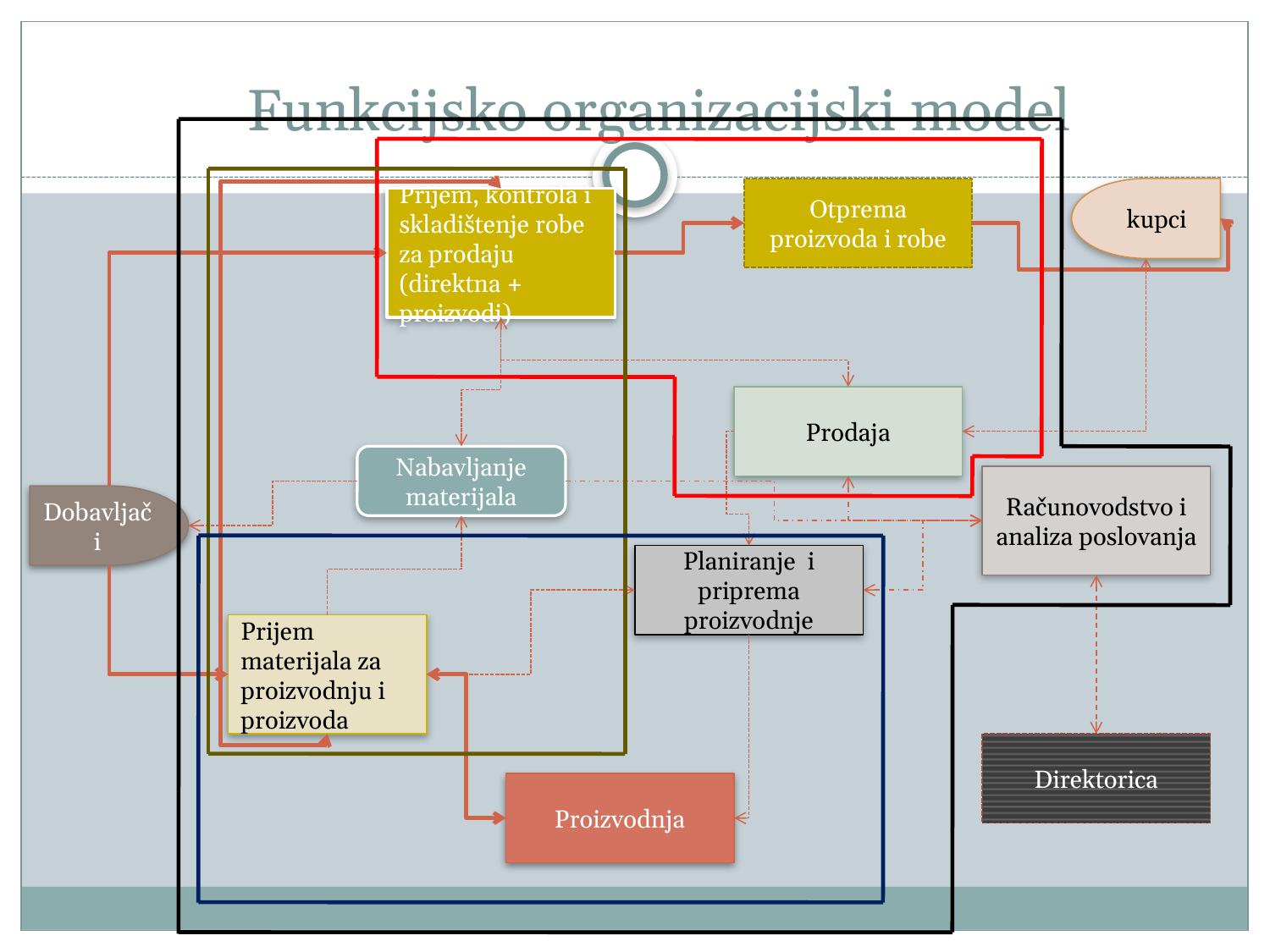

# Funkcijsko organizacijski model
Otprema proizvoda i robe
kupci
Prijem, kontrola i skladištenje robe za prodaju (direktna + proizvodi)
Prodaja
Nabavljanje materijala
Računovodstvo i analiza poslovanja
Dobavljači
Planiranje  i priprema proizvodnje
Prijem materijala za proizvodnju i proizvoda
Direktorica
Proizvodnja